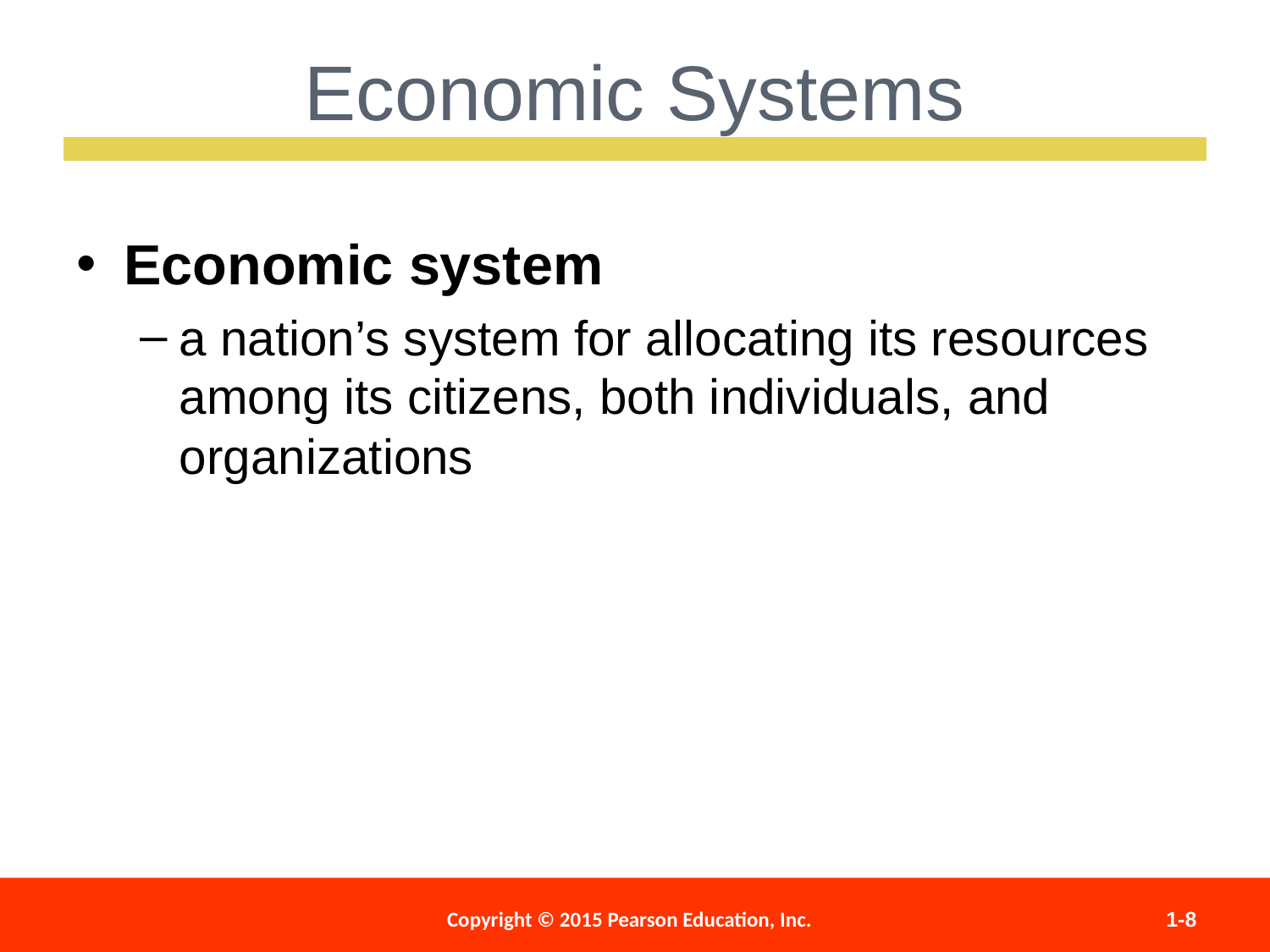

Economic Systems
Economic system
a nation’s system for allocating its resources among its citizens, both individuals, and organizations